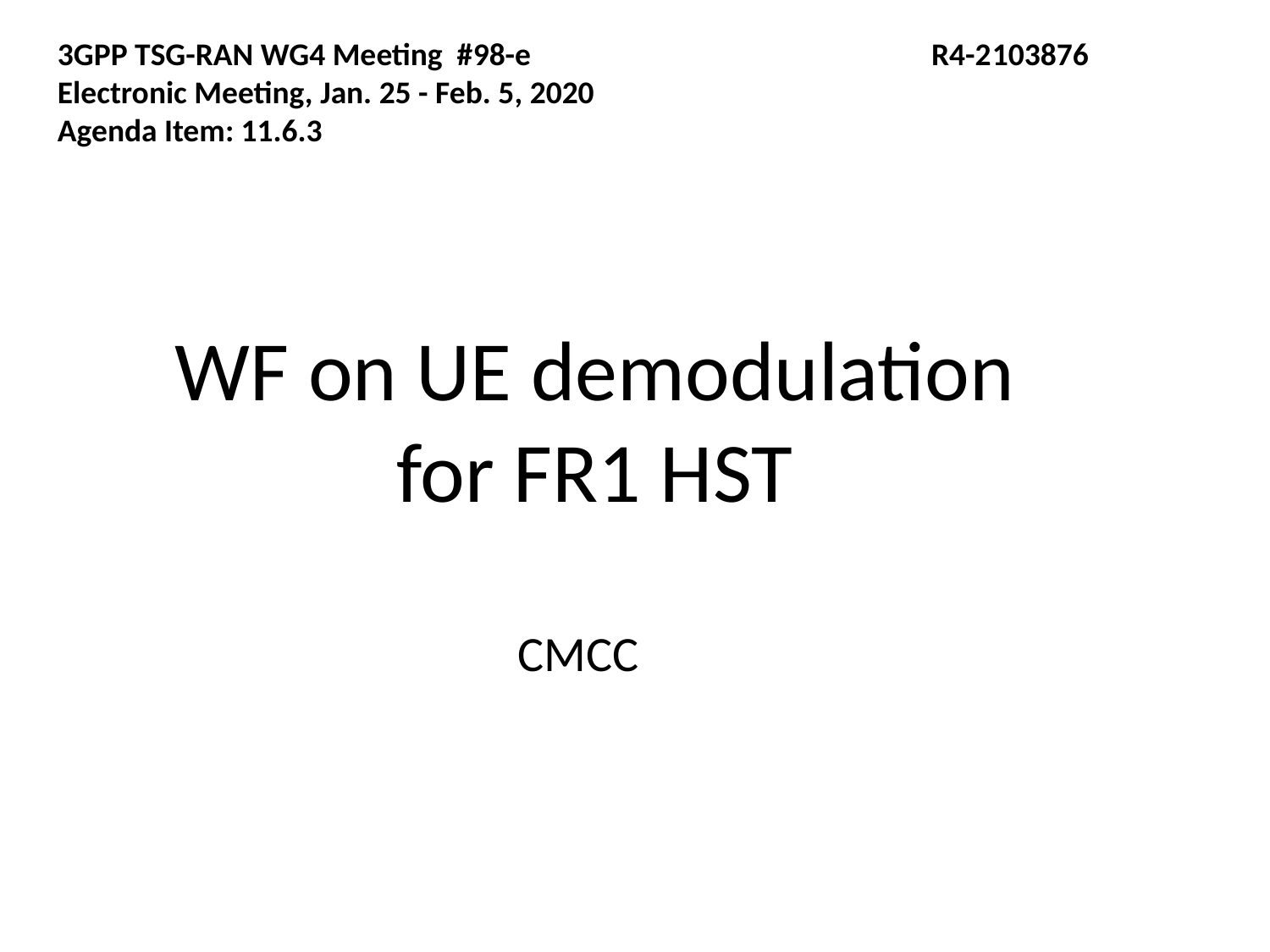

3GPP TSG-RAN WG4 Meeting  #98-e	                                                   R4-2103876
Electronic Meeting, Jan. 25 - Feb. 5, 2020
Agenda Item: 11.6.3
WF on UE demodulation for FR1 HST
CMCC